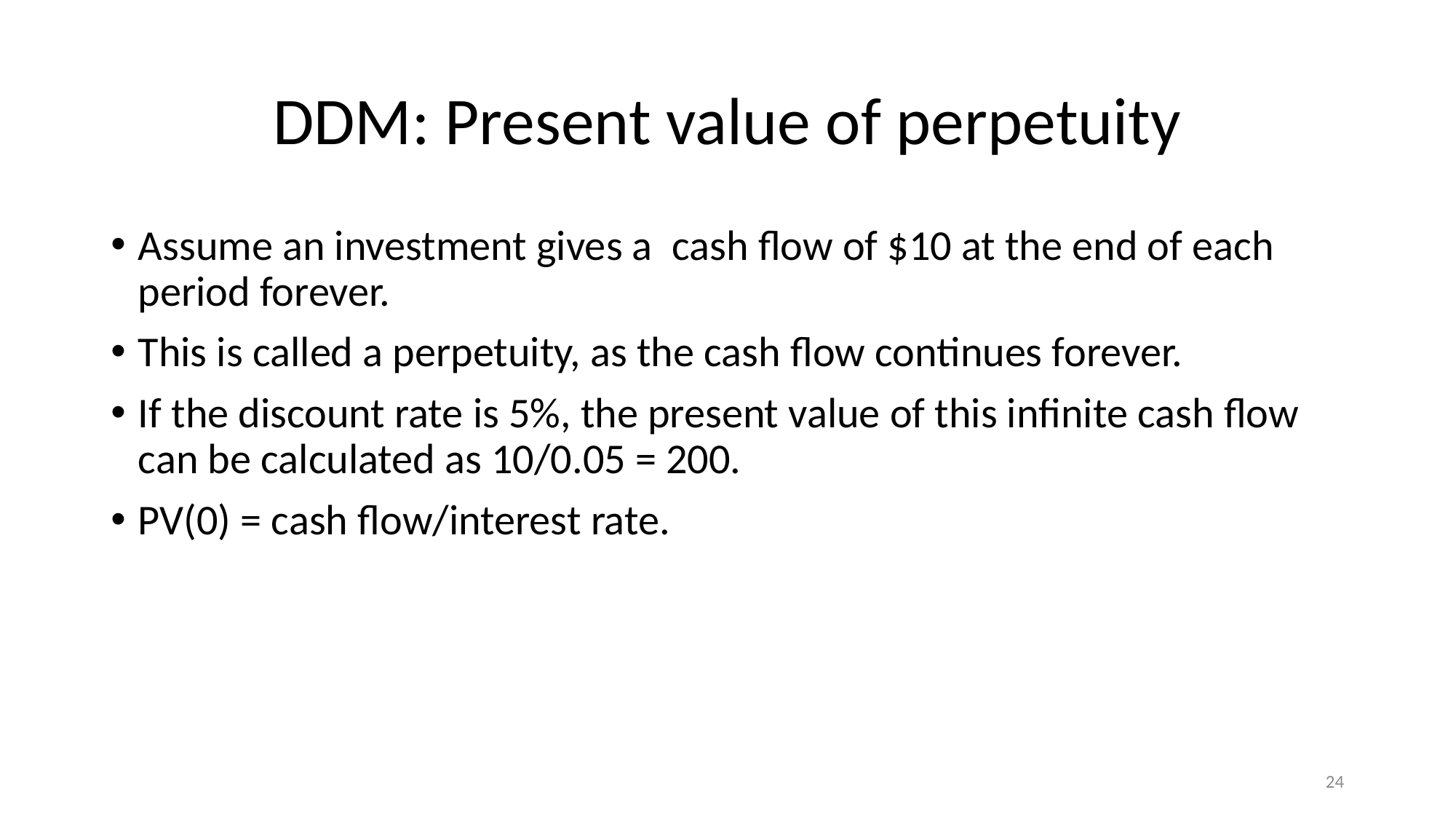

# DDM: Present value of perpetuity
Assume an investment gives a  cash flow of $10 at the end of each period forever.
This is called a perpetuity, as the cash flow continues forever.
If the discount rate is 5%, the present value of this infinite cash flow can be calculated as 10/0.05 = 200.
PV(0) = cash flow/interest rate.
24